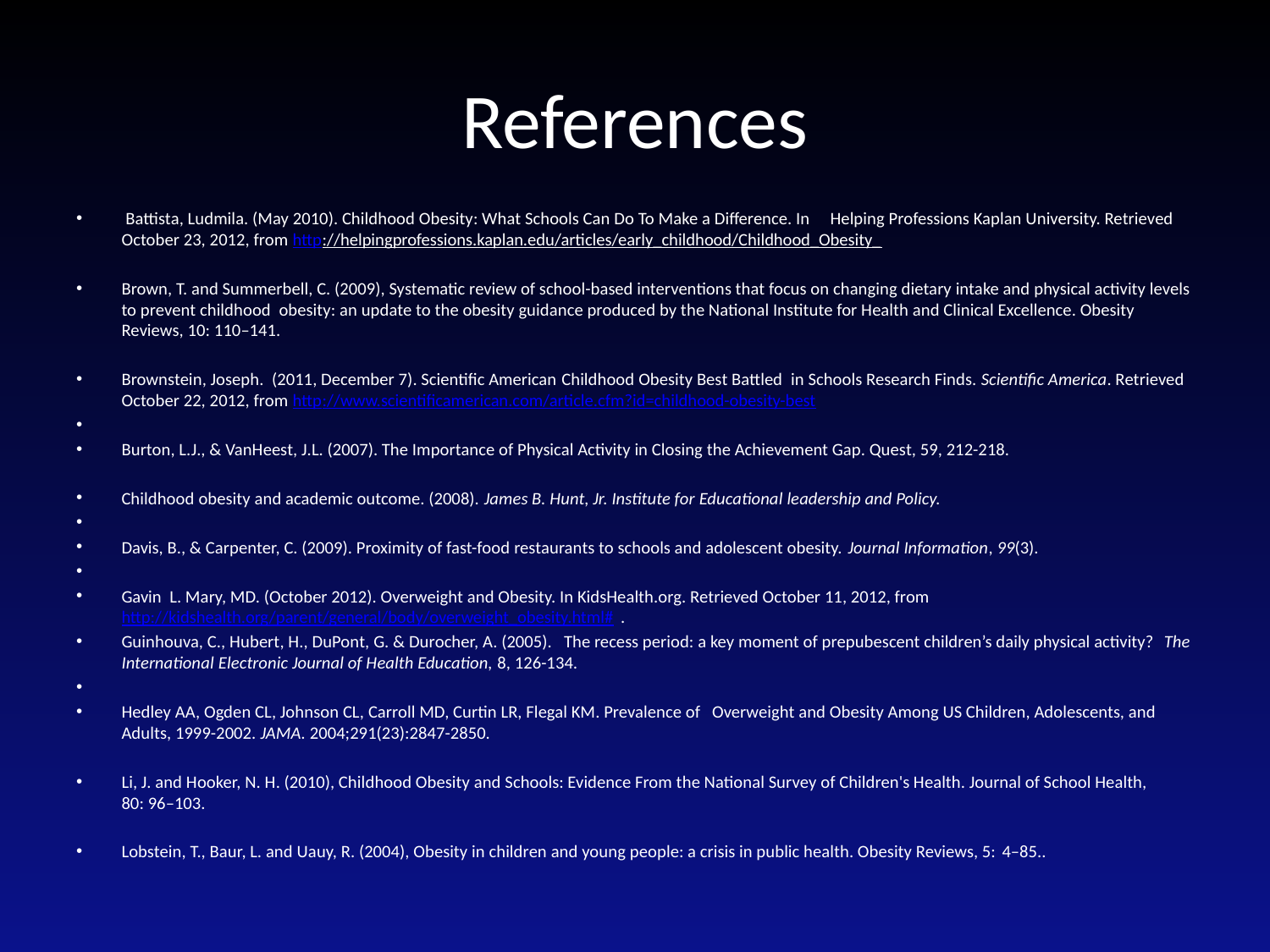

# References
 Battista, Ludmila. (May 2010). Childhood Obesity: What Schools Can Do To Make a Difference. In 	Helping Professions Kaplan University. Retrieved October 23, 2012, from http://helpingprofessions.kaplan.edu/articles/early_childhood/Childhood_Obesity_

Brown, T. and Summerbell, C. (2009), Systematic review of school-based interventions that focus on changing dietary intake and physical activity levels to prevent childhood 	obesity: an update to the obesity guidance produced by the National Institute for Health and Clinical Excellence. Obesity Reviews, 10: 110–141.

Brownstein, Joseph.  (2011, December 7). Scientific American Childhood Obesity Best Battled 	in Schools Research Finds. Scientific America. Retrieved October 22, 2012, from http://www.scientificamerican.com/article.cfm?id=childhood-obesity-best

Burton, L.J., & VanHeest, J.L. (2007). The Importance of Physical Activity in Closing the Achievement Gap. Quest, 59, 212-218.

Childhood obesity and academic outcome. (2008). James B. Hunt, Jr. Institute for Educational leadership and Policy.

Davis, B., & Carpenter, C. (2009). Proximity of fast-food restaurants to schools and adolescent obesity. Journal Information, 99(3).

Gavin  L. Mary, MD. (October 2012). Overweight and Obesity. In KidsHealth.org. Retrieved October 11, 2012, from 	http://kidshealth.org/parent/general/body/overweight_obesity.html#.
Guinhouva, C., Hubert, H., DuPont, G. & Durocher, A. (2005).   The recess period: a key moment of prepubescent children’s daily physical activity?  The International Electronic Journal of Health Education, 8, 126-134.

Hedley AA, Ogden CL, Johnson CL, Carroll MD, Curtin LR, Flegal KM. Prevalence of 	Overweight and Obesity Among US Children, Adolescents, and Adults, 1999-2002. JAMA. 2004;291(23):2847-2850.

Li, J. and Hooker, N. H. (2010), Childhood Obesity and Schools: Evidence From the National Survey of Children's Health. Journal of School Health, 80: 96–103.

Lobstein, T., Baur, L. and Uauy, R. (2004), Obesity in children and young people: a crisis in public health. Obesity Reviews, 5: 4–85..